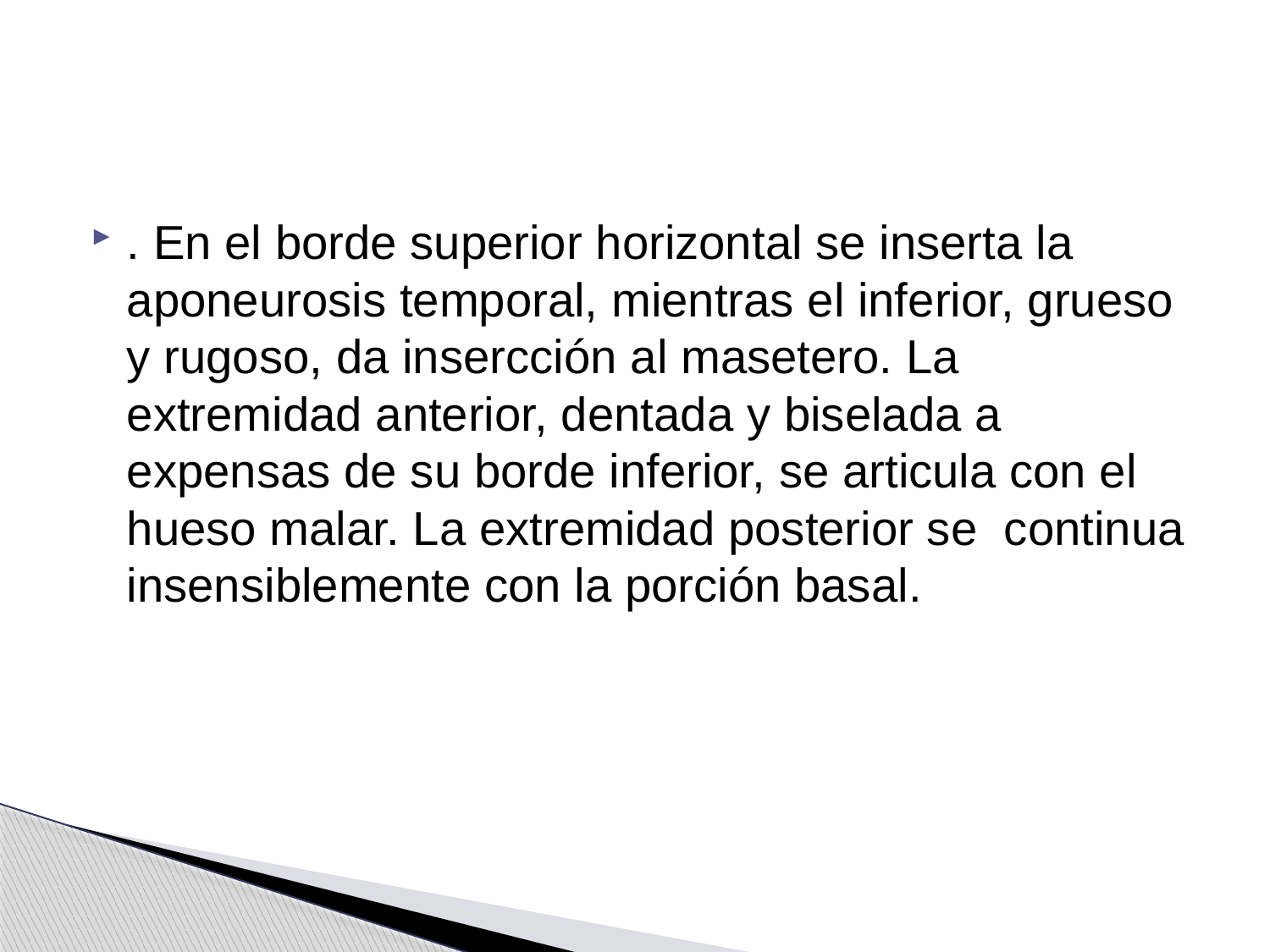

#
. En el borde superior horizontal se inserta la  aponeurosis temporal, mientras el inferior, grueso y rugoso, da insercción al masetero. La extremidad anterior, dentada y biselada a expensas de su borde inferior, se articula con el hueso malar. La extremidad posterior se  continua insensiblemente con la porción basal.